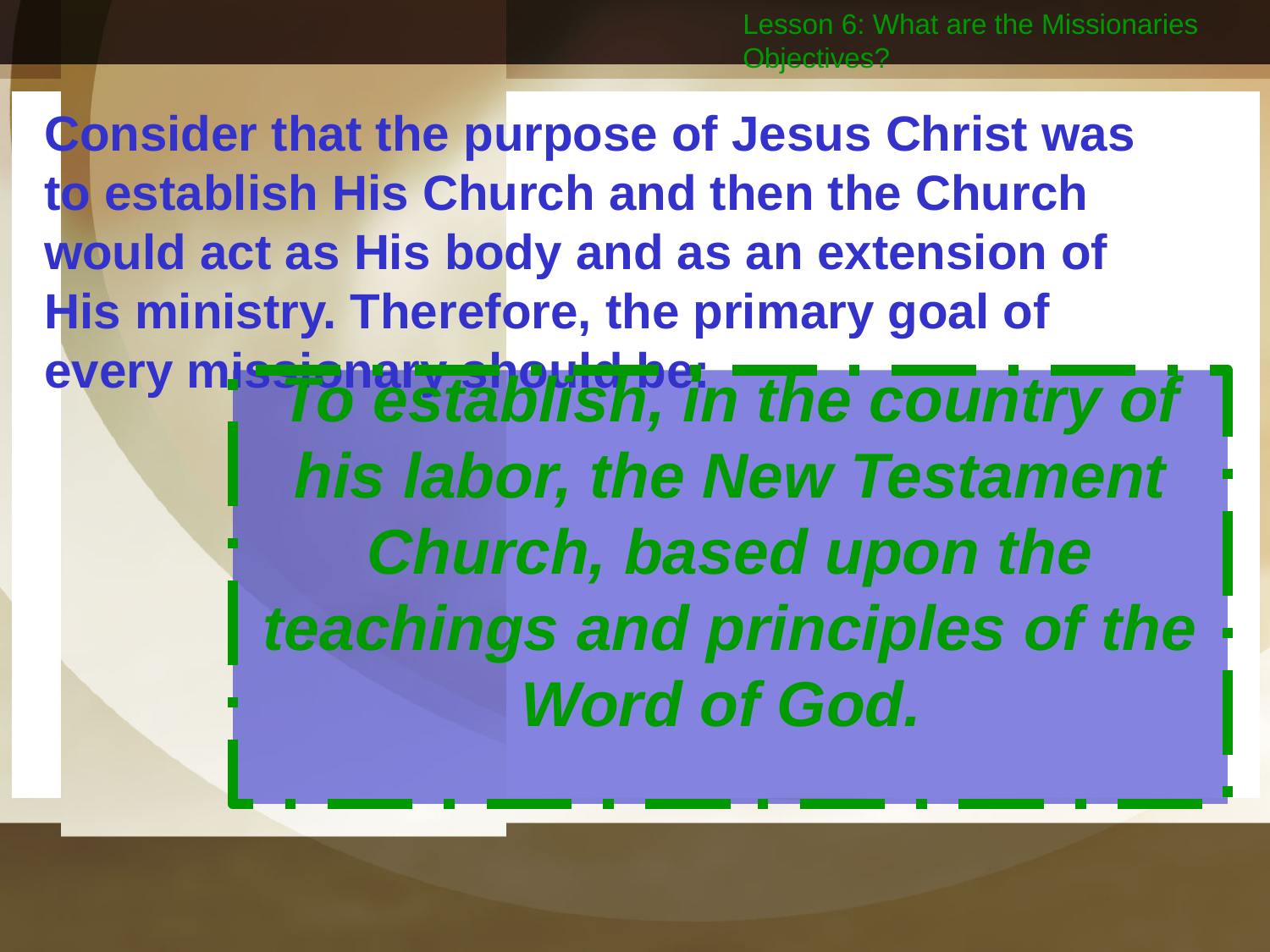

Lesson 6: What are the Missionaries Objectives?
Consider that the purpose of Jesus Christ was to establish His Church and then the Church would act as His body and as an extension of His ministry. Therefore, the primary goal of every missionary should be:
To establish, in the country of his labor, the New Testament Church, based upon the teachings and principles of the Word of God.